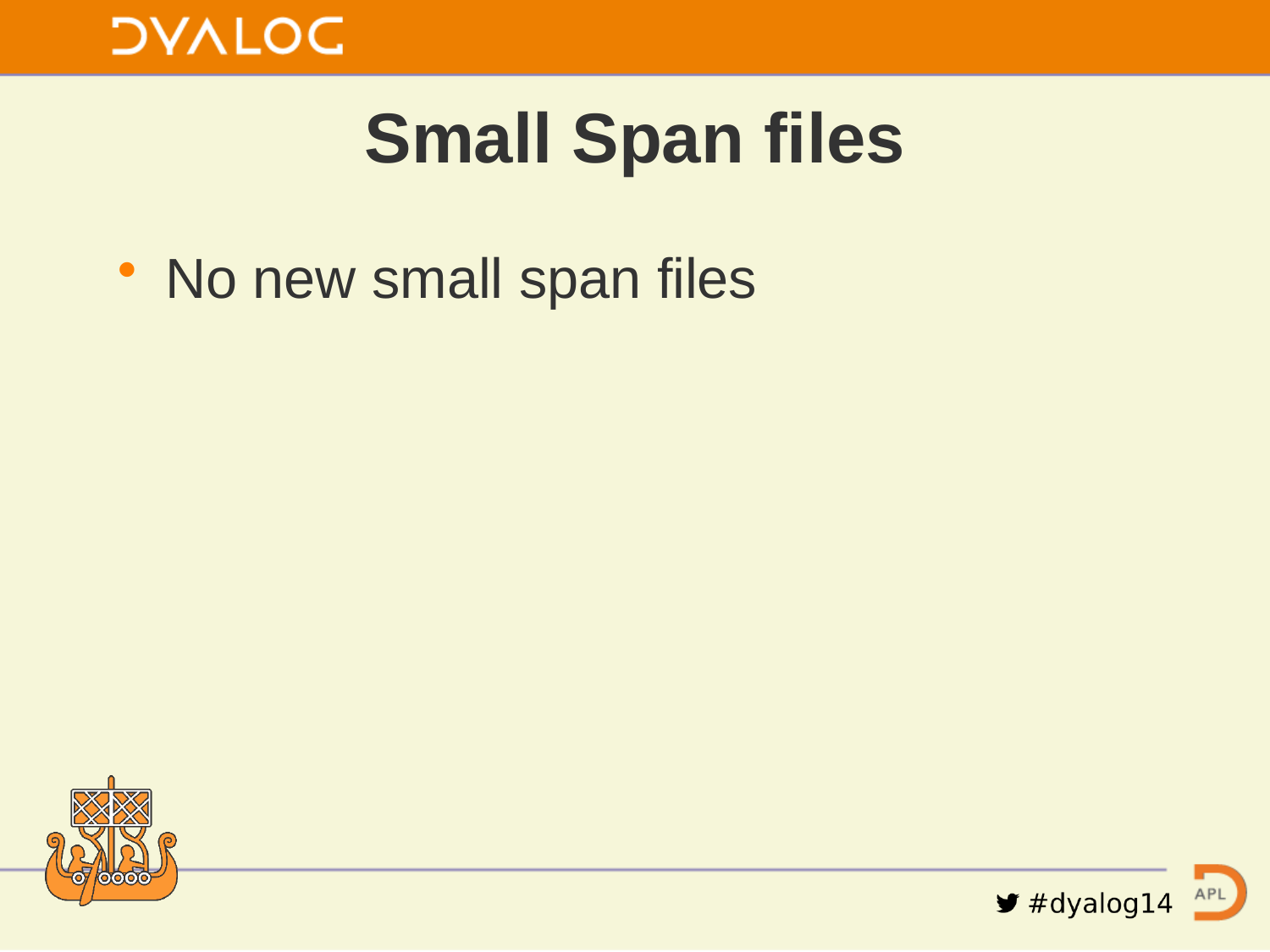

# Small Span files
No new small span files